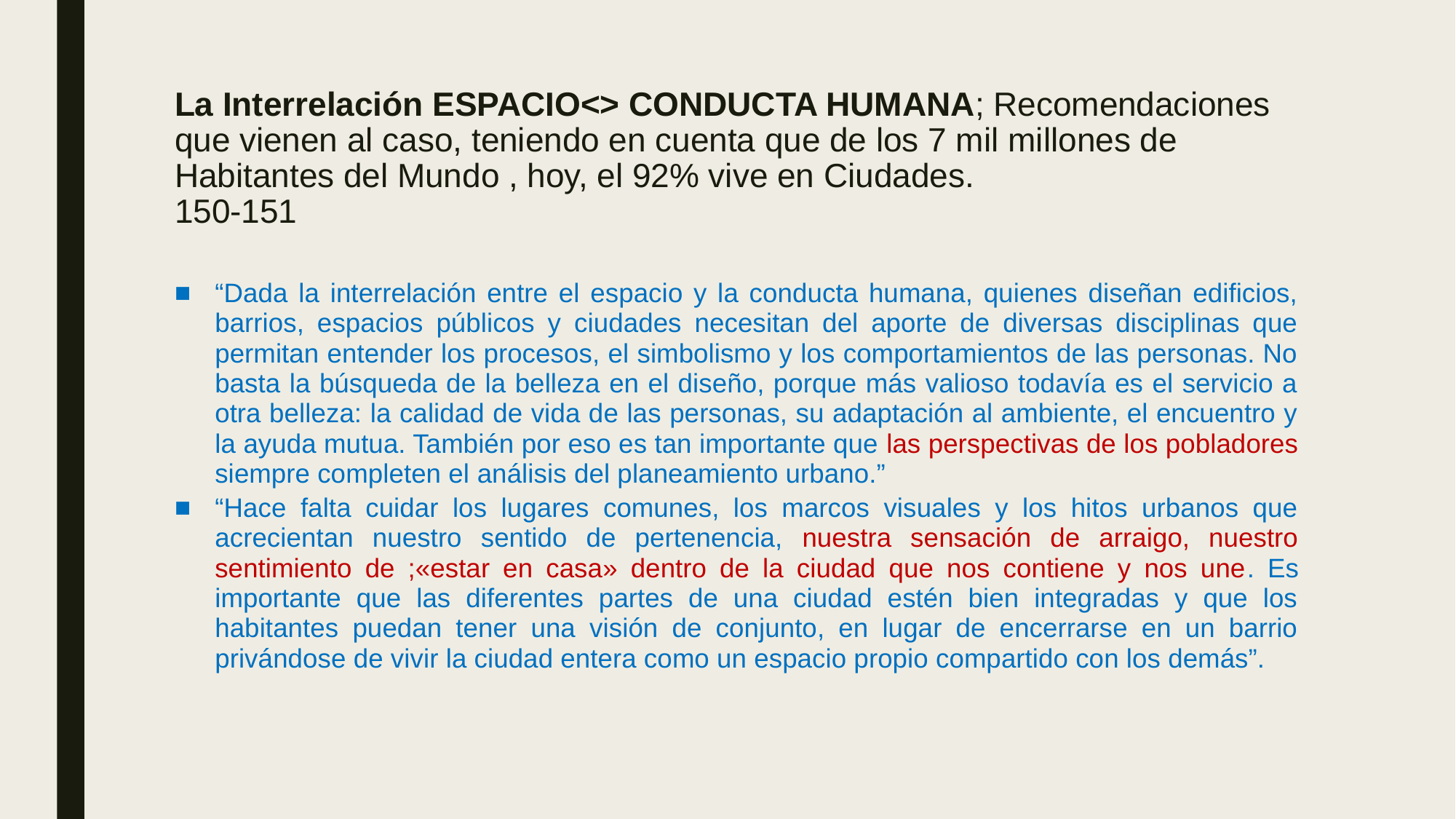

# La Interrelación ESPACIO<> CONDUCTA HUMANA; Recomendaciones que vienen al caso, teniendo en cuenta que de los 7 mil millones de Habitantes del Mundo , hoy, el 92% vive en Ciudades. 150-151
“Dada la interrelación entre el espacio y la conducta humana, quienes diseñan edificios, barrios, espacios públicos y ciudades necesitan del aporte de diversas disciplinas que permitan entender los procesos, el simbolismo y los comportamientos de las personas. No basta la búsqueda de la belleza en el diseño, porque más valioso todavía es el servicio a otra belleza: la calidad de vida de las personas, su adaptación al ambiente, el encuentro y la ayuda mutua. También por eso es tan importante que las perspectivas de los pobladores siempre completen el análisis del planeamiento urbano.”
“Hace falta cuidar los lugares comunes, los marcos visuales y los hitos urbanos que acrecientan nuestro sentido de pertenencia, nuestra sensación de arraigo, nuestro sentimiento de ;«estar en casa» dentro de la ciudad que nos contiene y nos une. Es importante que las diferentes partes de una ciudad estén bien integradas y que los habitantes puedan tener una visión de conjunto, en lugar de encerrarse en un barrio privándose de vivir la ciudad entera como un espacio propio compartido con los demás”.